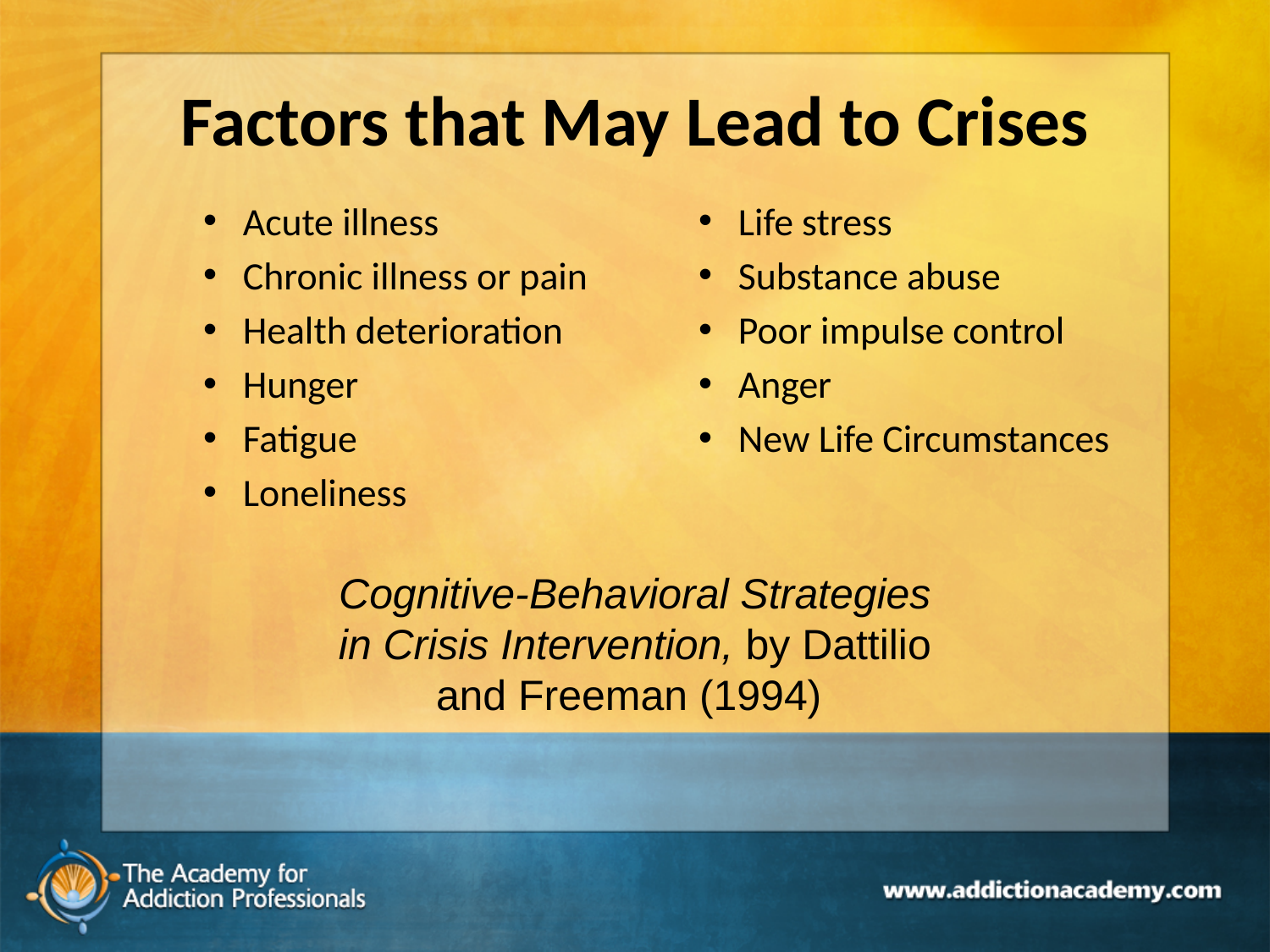

# Factors that May Lead to Crises
Acute illness
Chronic illness or pain
Health deterioration
Hunger
Fatigue
Loneliness
Life stress
Substance abuse
Poor impulse control
Anger
New Life Circumstances
Cognitive-Behavioral Strategies in Crisis Intervention, by Dattilio and Freeman (1994)